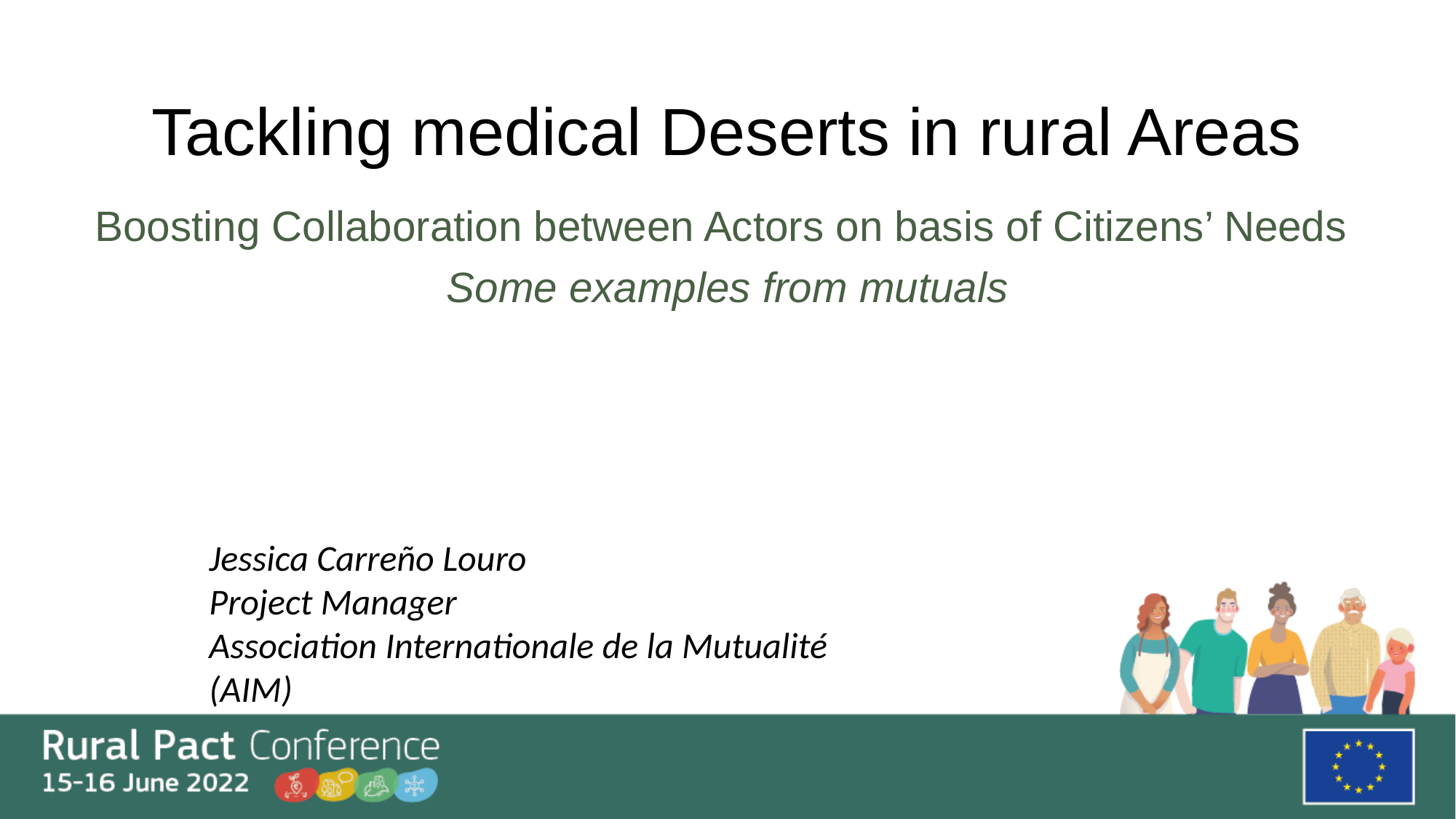

# Tackling medical Deserts in rural Areas
Boosting Collaboration between Actors on basis of Citizens’ Needs
Some examples from mutuals
Jessica Carreño Louro
Project Manager
Association Internationale de la Mutualité (AIM)